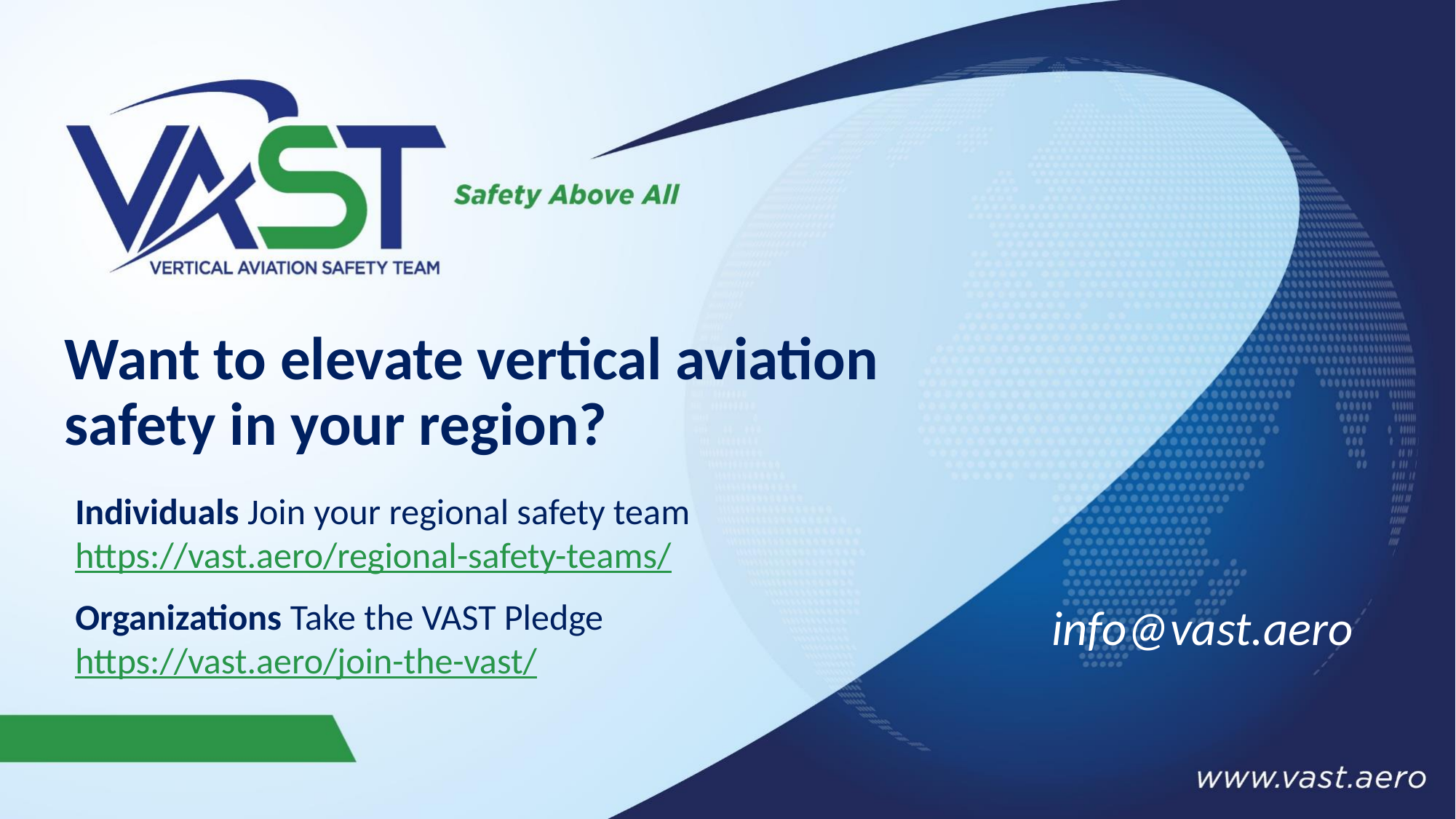

# Want to elevate vertical aviation safety in your region?
Individuals Join your regional safety team https://vast.aero/regional-safety-teams/
Organizations Take the VAST Pledge https://vast.aero/join-the-vast/
info@vast.aero